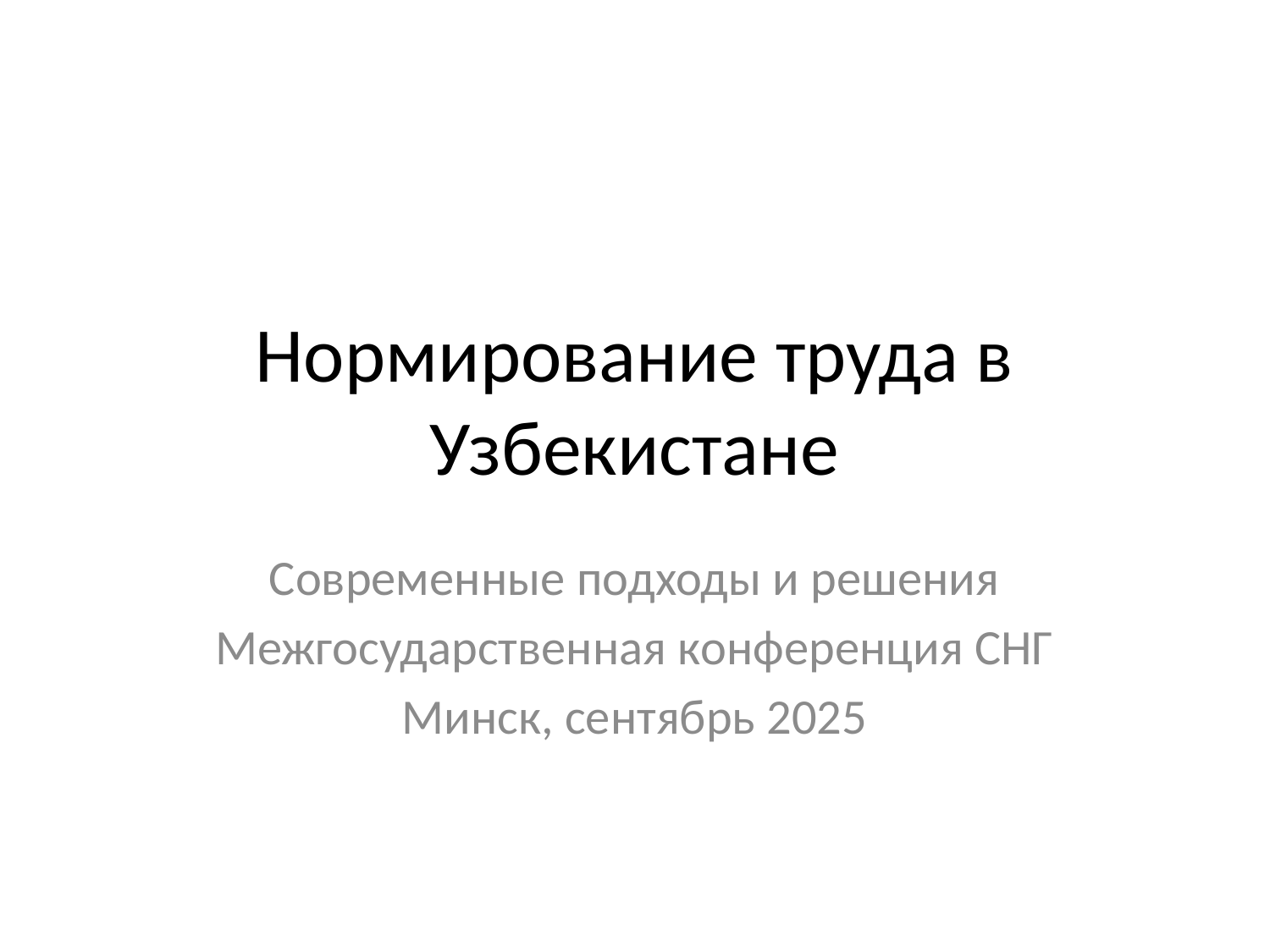

# Нормирование труда в Узбекистане
Современные подходы и решения
Межгосударственная конференция СНГ
Минск, сентябрь 2025